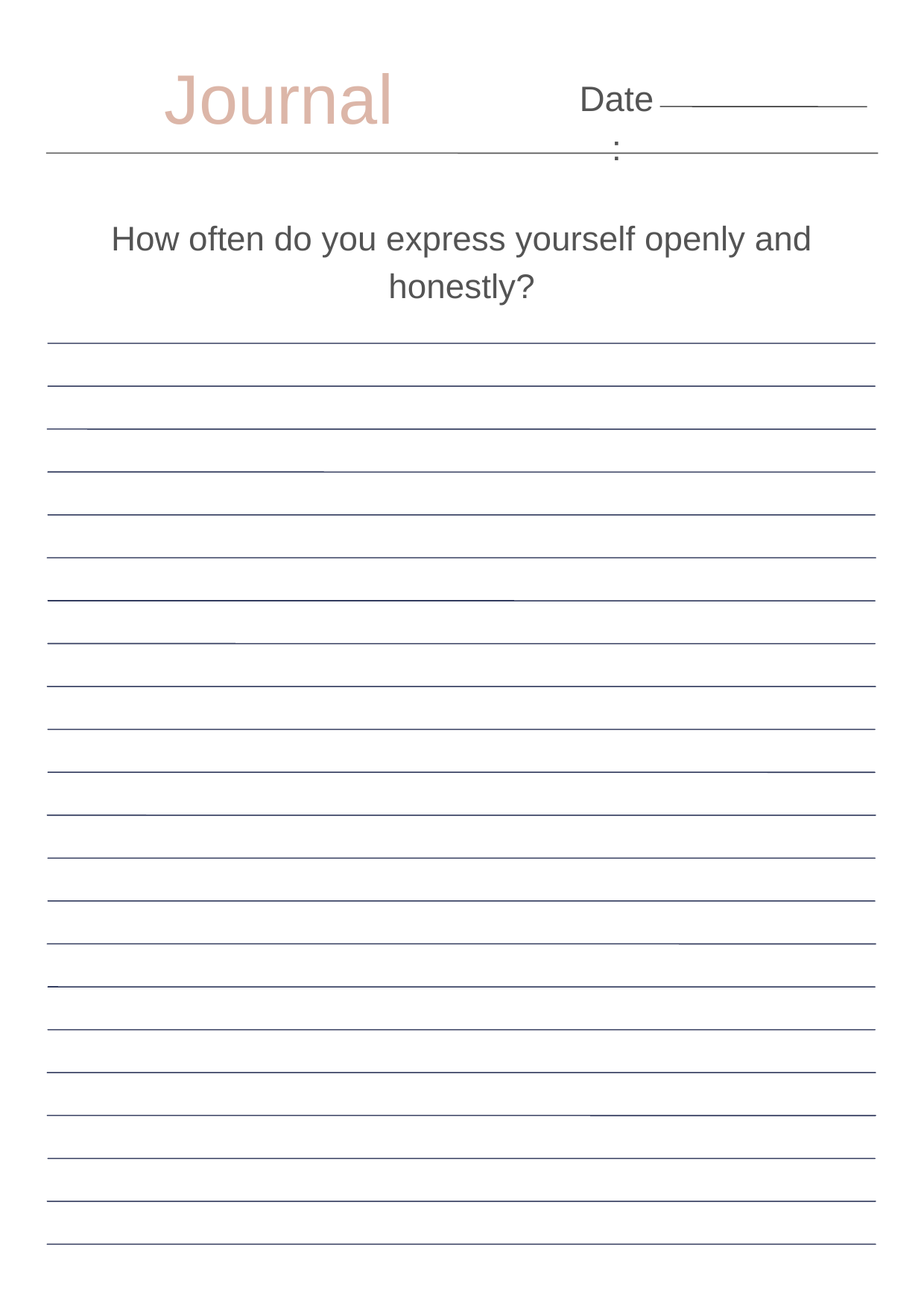

Journal
Date:

How often do you express yourself openly and honestly?